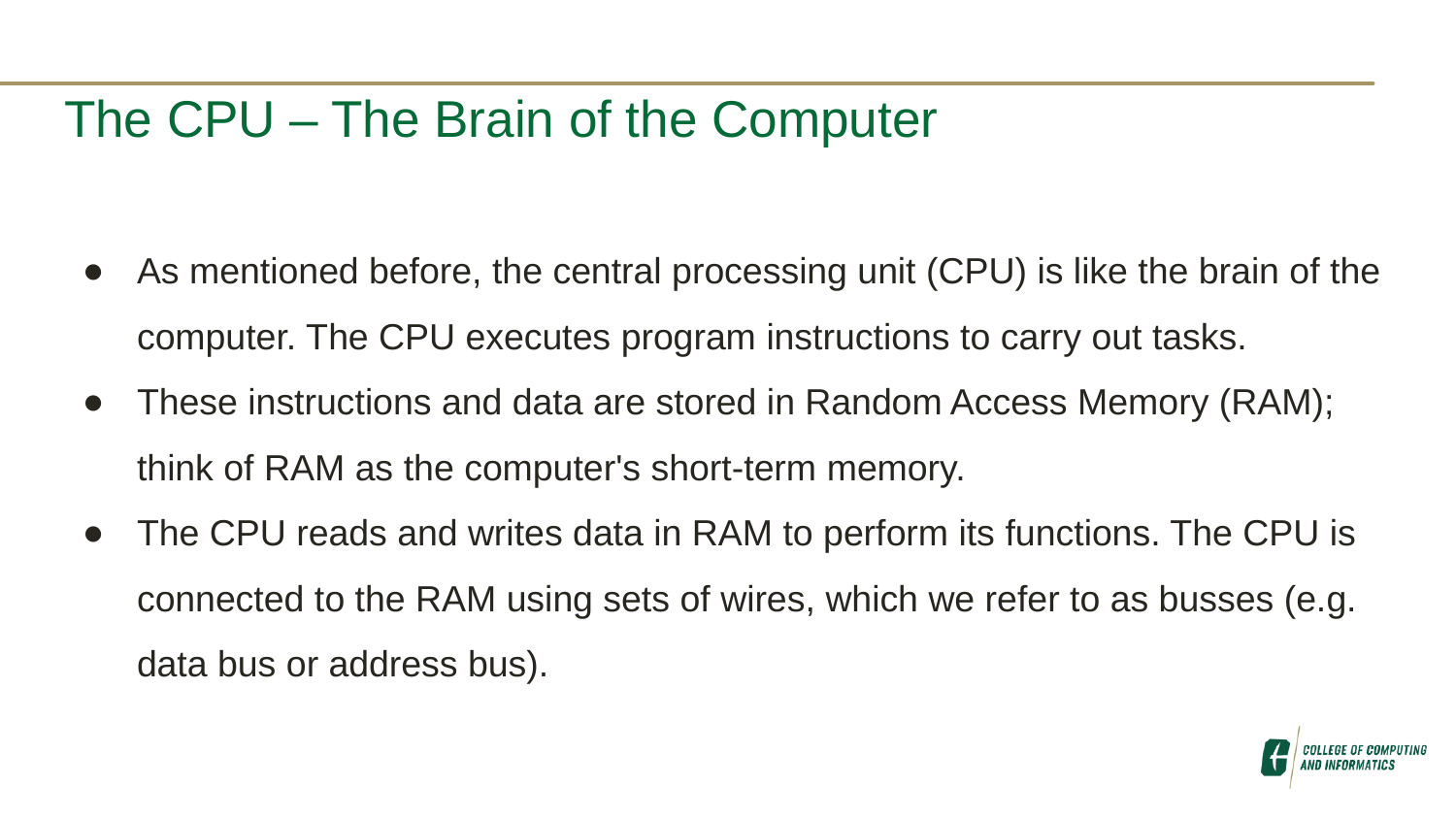

# The CPU – The Brain of the Computer

As mentioned before, the central processing unit (CPU) is like the brain of the computer. The CPU executes program instructions to carry out tasks.
These instructions and data are stored in Random Access Memory (RAM); think of RAM as the computer's short-term memory.
The CPU reads and writes data in RAM to perform its functions. The CPU is connected to the RAM using sets of wires, which we refer to as busses (e.g. data bus or address bus).